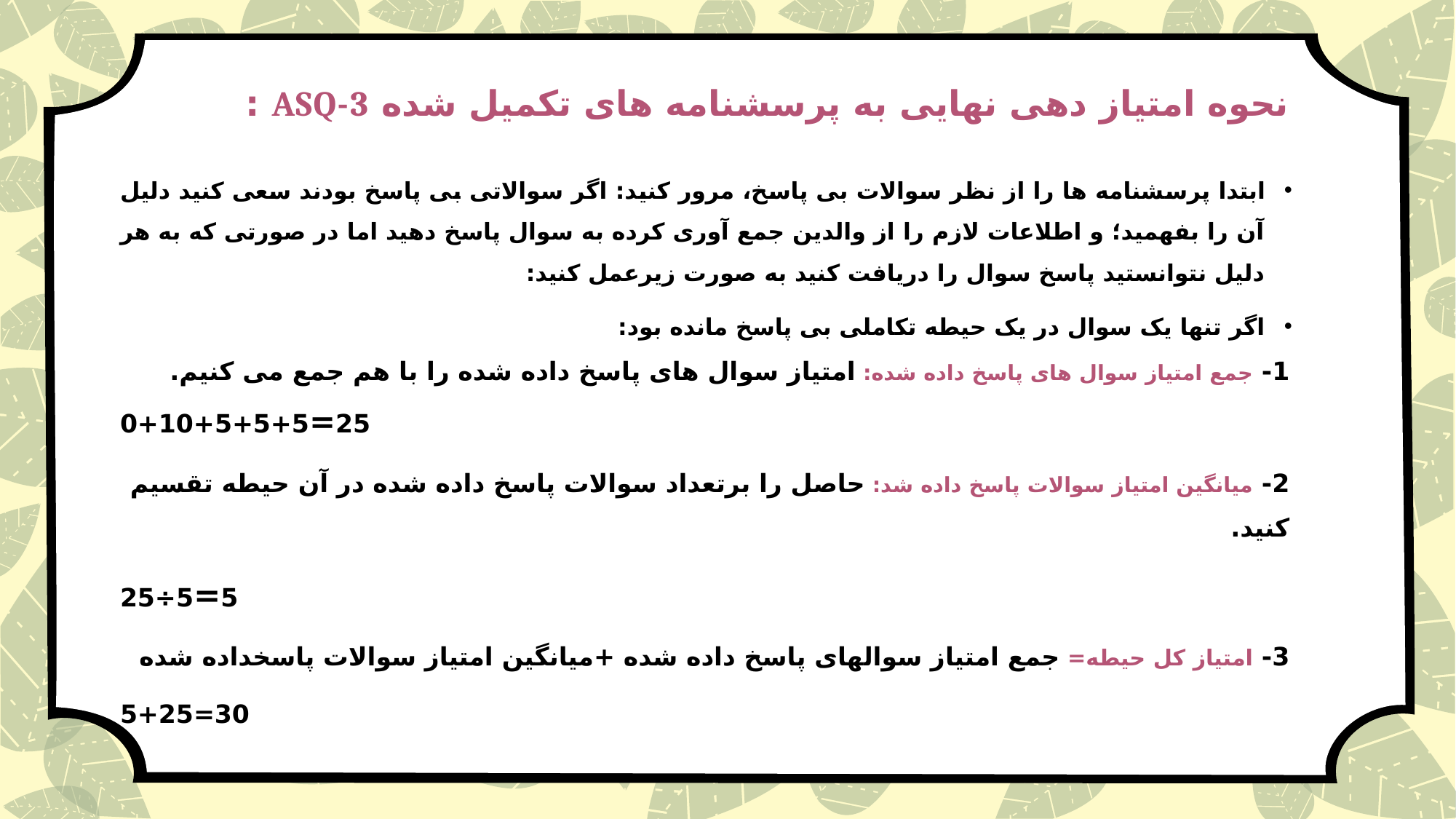

# نحوه امتیاز دهی نهایی به پرسشنامه های تکمیل شده ASQ-3 :
ابتدا پرسشنامه ها را از نظر سوالات بی پاسخ، مرور کنید: اگر سوالاتی بی پاسخ بودند سعی کنید دلیل آن را بفهمید؛ و اطلاعات لازم را از والدین جمع آوری کرده به سوال پاسخ دهید اما در صورتی که به هر دلیل نتوانستید پاسخ سوال را دریافت کنید به صورت زیرعمل کنید:
اگر تنها یک سوال در یک حیطه تکاملی بی پاسخ مانده بود:
1- جمع امتیاز سوال های پاسخ داده شده: امتیاز سوال های پاسخ داده شده را با هم جمع می کنیم.
25=0+10+5+5+5
2- میانگین امتیاز سوالات پاسخ داده شد: حاصل را برتعداد سوالات پاسخ داده شده در آن حیطه تقسیم کنید.
5=5÷25
3- امتیاز کل حیطه= جمع امتیاز سوالهای پاسخ داده شده +میانگین امتیاز سوالات پاسخداده شده
30=5+25